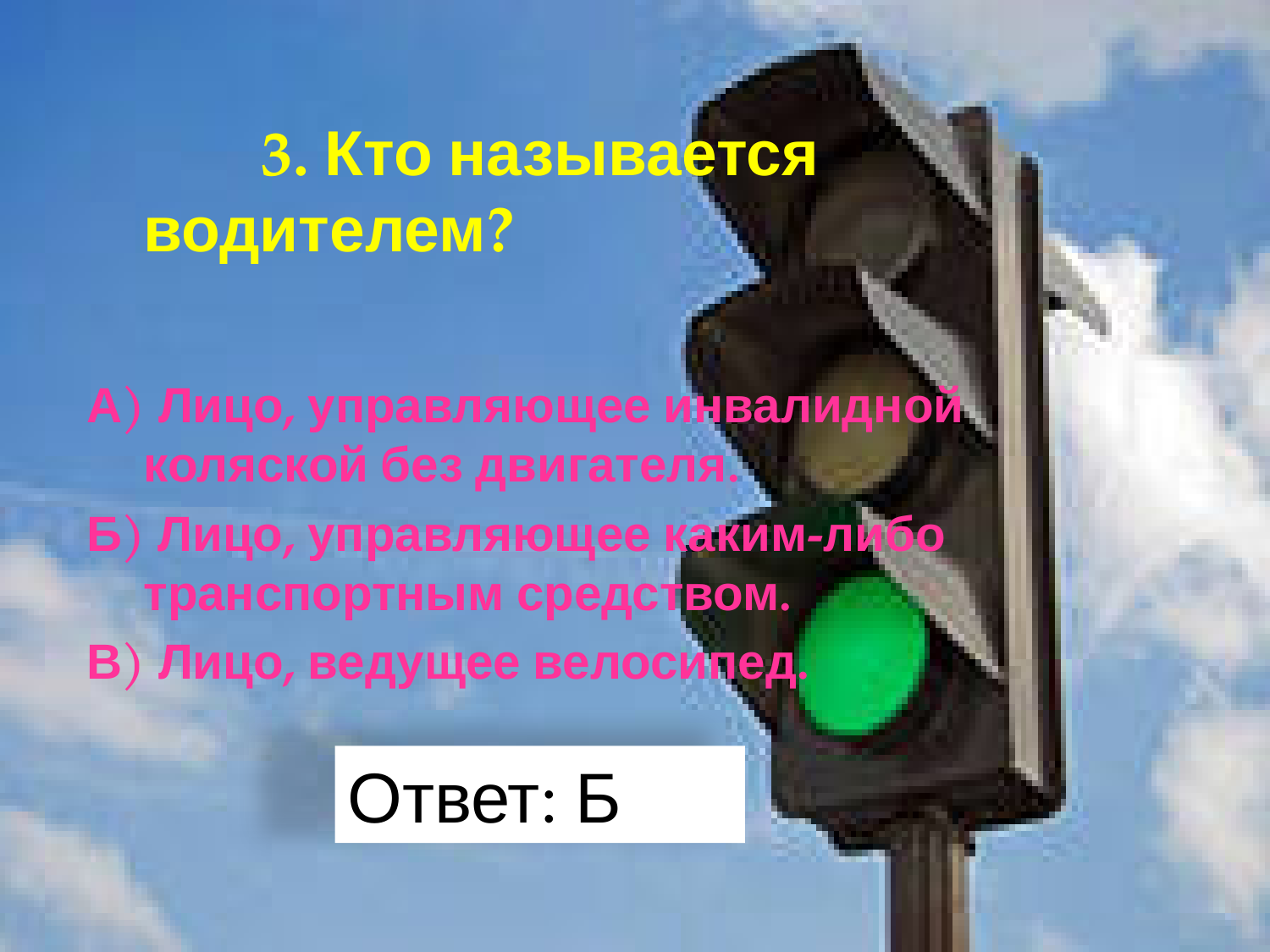

3. Кто называется водителем?

А) Лицо, управляющее инвалидной коляской без двигателя.
Б) Лицо, управляющее каким-либо транспортным средством.
В) Лицо, ведущее велосипед.
Ответ: Б